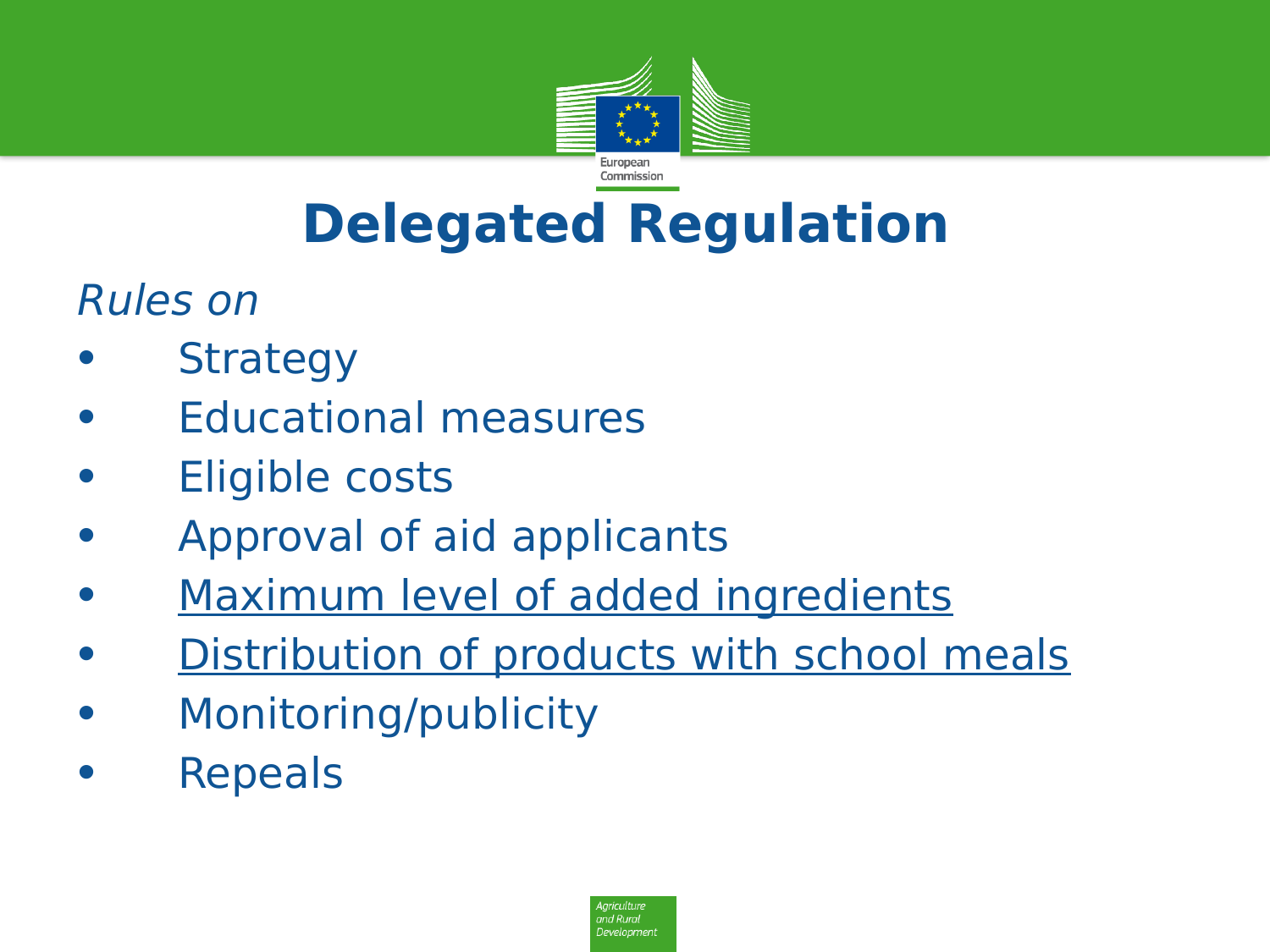

# Delegated Regulation
Rules on
Strategy
Educational measures
Eligible costs
Approval of aid applicants
Maximum level of added ingredients
Distribution of products with school meals
Monitoring/publicity
Repeals